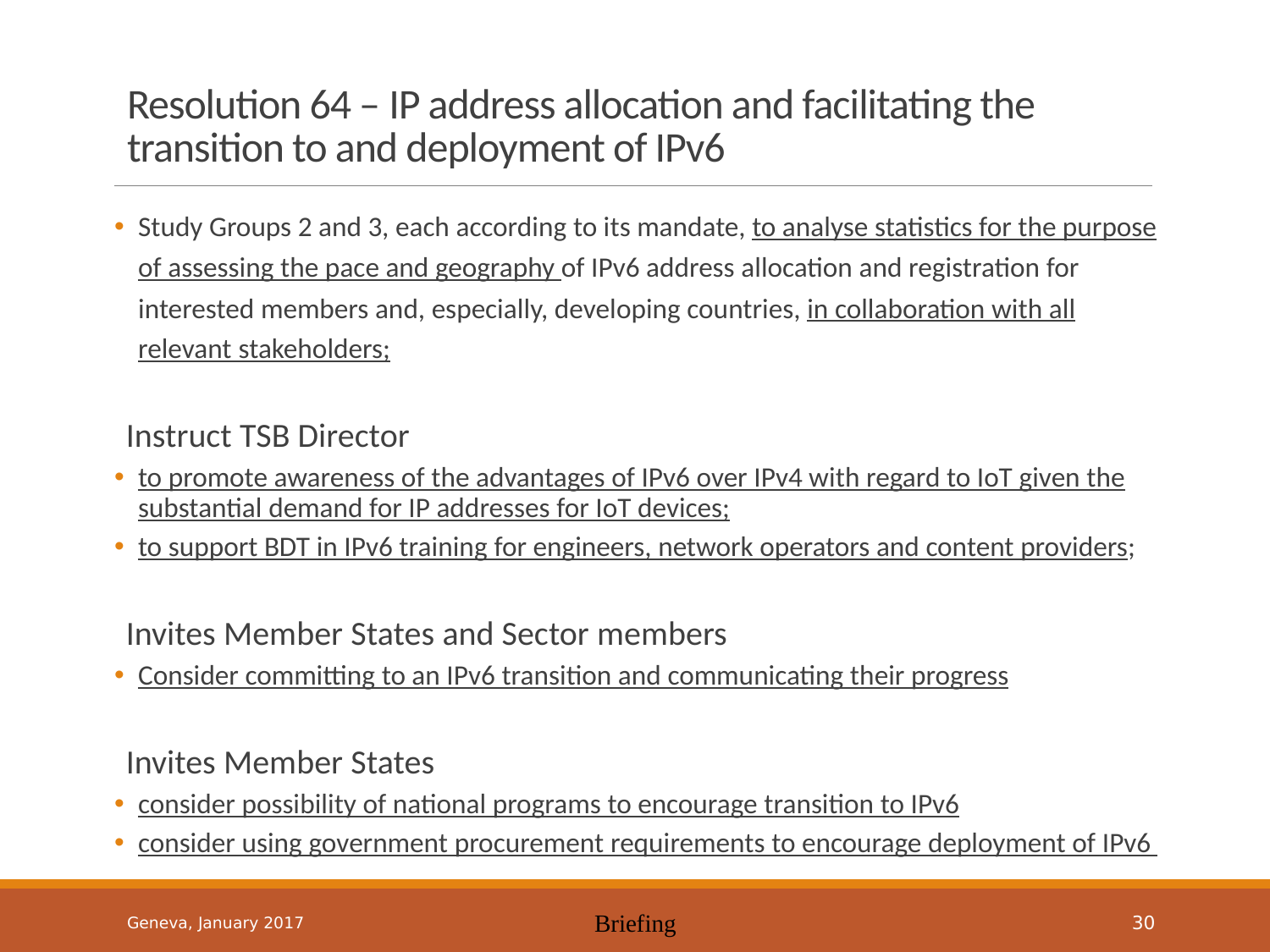

# Resolution 64 – IP address allocation and facilitating the transition to and deployment of IPv6
Study Groups 2 and 3, each according to its mandate, to analyse statistics for the purpose of assessing the pace and geography of IPv6 address allocation and registration for interested members and, especially, developing countries, in collaboration with all relevant stakeholders;

Instruct TSB Director
to promote awareness of the advantages of IPv6 over IPv4 with regard to IoT given the substantial demand for IP addresses for IoT devices;
to support BDT in IPv6 training for engineers, network operators and content providers;

Invites Member States and Sector members
Consider committing to an IPv6 transition and communicating their progress

Invites Member States
consider possibility of national programs to encourage transition to IPv6
consider using government procurement requirements to encourage deployment of IPv6
Geneva, January 2017
Briefing
30